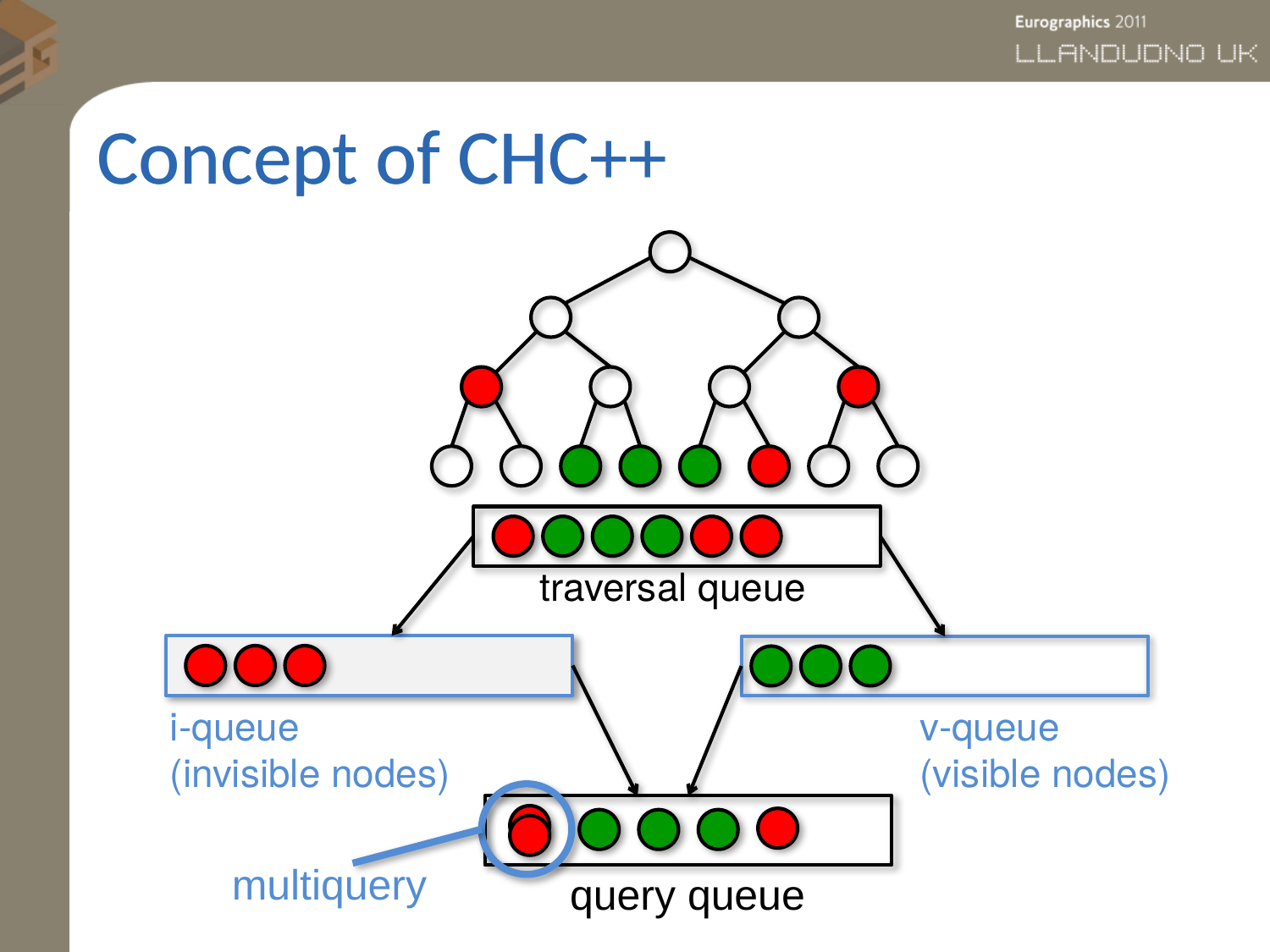

# Concept of CHC
Concept of CHC++

traversal queue

i-queue
(invisible nodes)
v-queue
(visible nodes)

multiquery
query queue